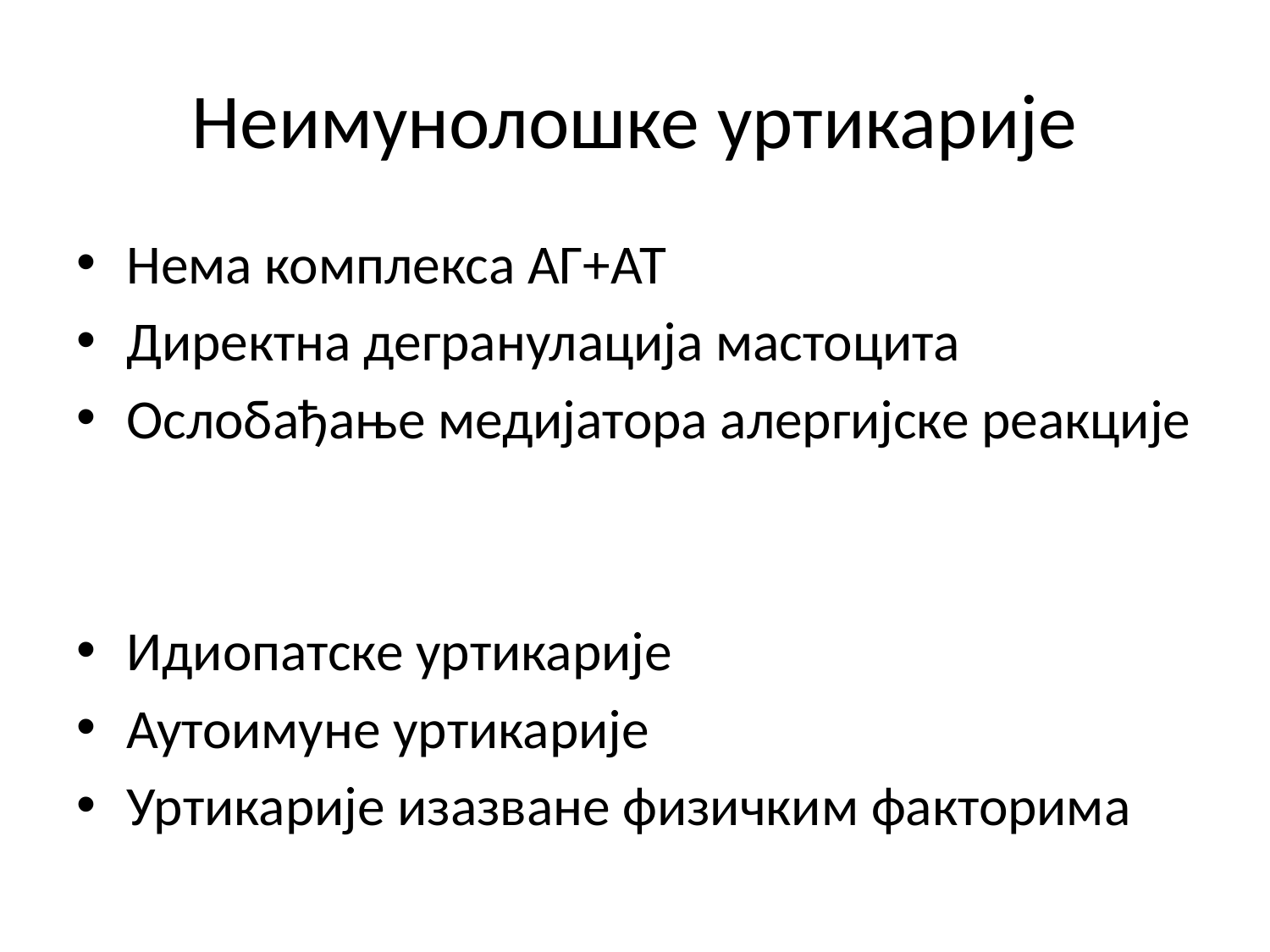

# Неимунолошке уртикарије
Нема комплекса АГ+АТ
Директна дегранулација мастоцита
Ослобађање медијатора алергијске реакције

Идиопатске уртикарије
Аутоимуне уртикарије
Уртикарије изазване физичким факторима